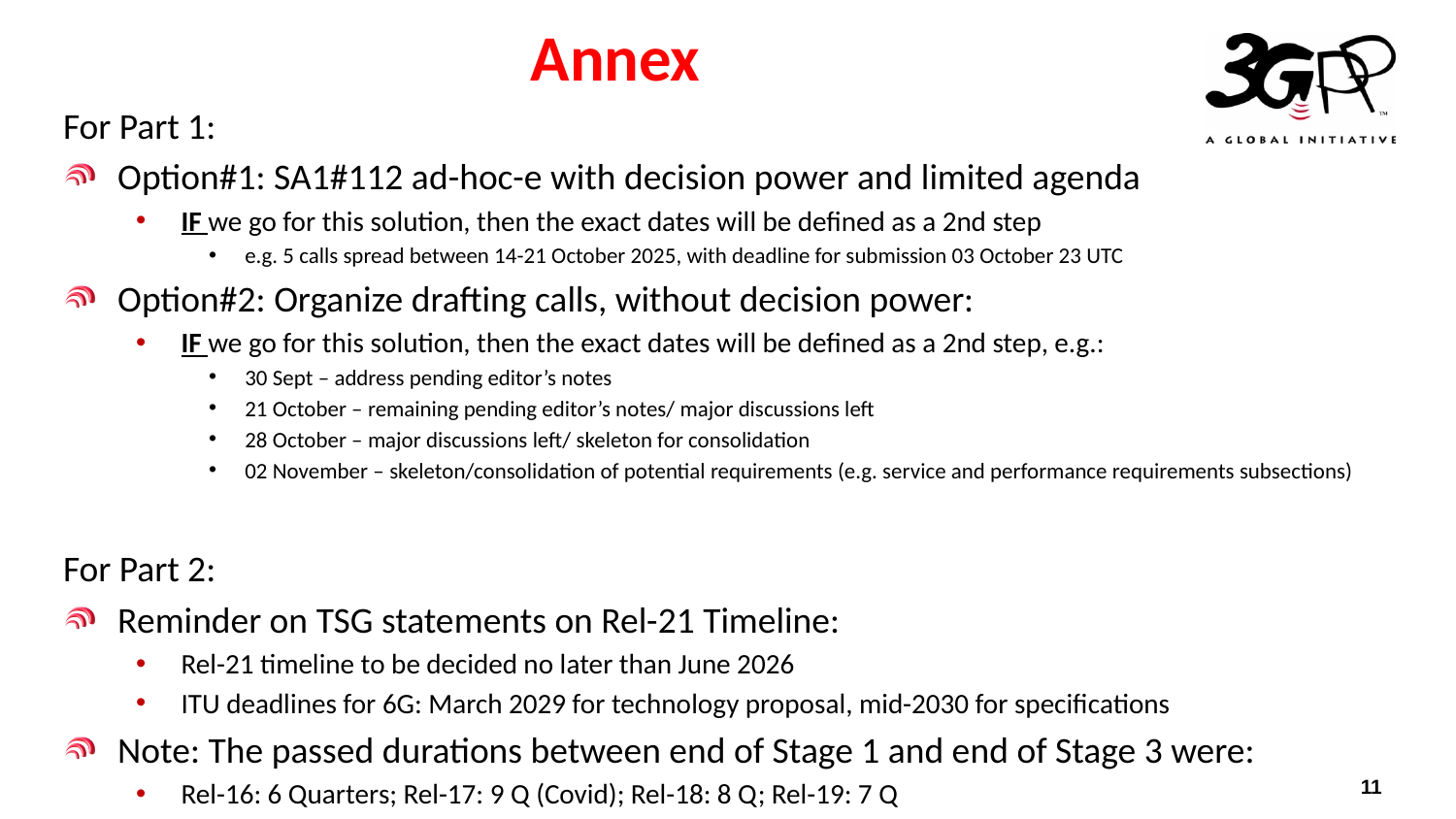

# Annex
For Part 1:
Option#1: SA1#112 ad-hoc-e with decision power and limited agenda
IF we go for this solution, then the exact dates will be defined as a 2nd step
e.g. 5 calls spread between 14-21 October 2025, with deadline for submission 03 October 23 UTC
Option#2: Organize drafting calls, without decision power:
IF we go for this solution, then the exact dates will be defined as a 2nd step, e.g.:
30 Sept – address pending editor’s notes
21 October – remaining pending editor’s notes/ major discussions left
28 October – major discussions left/ skeleton for consolidation
02 November – skeleton/consolidation of potential requirements (e.g. service and performance requirements subsections)

For Part 2:
Reminder on TSG statements on Rel-21 Timeline:
Rel-21 timeline to be decided no later than June 2026
ITU deadlines for 6G: March 2029 for technology proposal, mid-2030 for specifications
Note: The passed durations between end of Stage 1 and end of Stage 3 were:
Rel-16: 6 Quarters; Rel-17: 9 Q (Covid); Rel-18: 8 Q; Rel-19: 7 Q